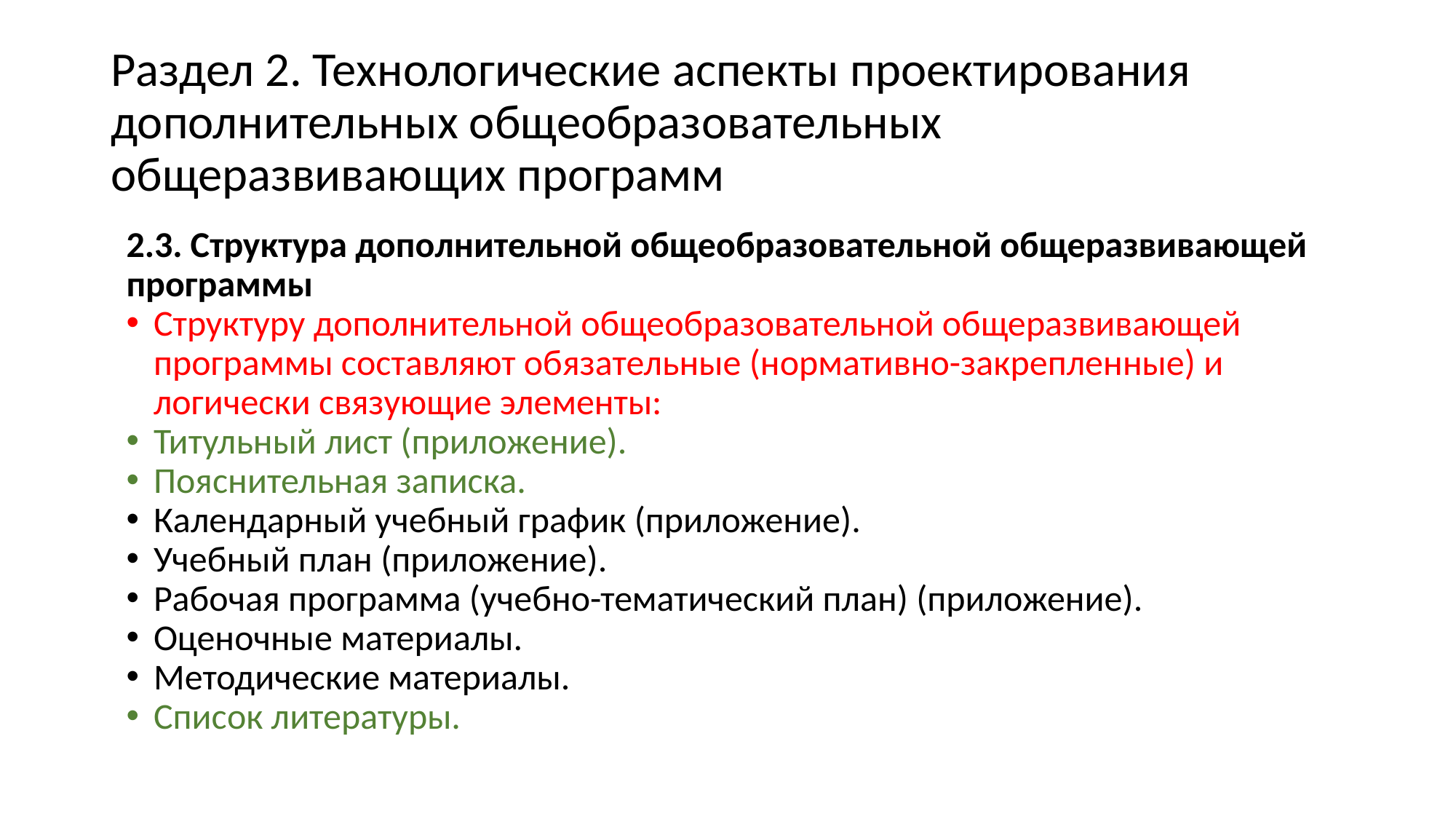

# Раздел 2. Технологические аспекты проектирования дополнительных общеобразовательных общеразвивающих программ
2.3. Структура дополнительной общеобразовательной общеразвивающей программы
Структуру дополнительной общеобразовательной общеразвивающей программы составляют обязательные (нормативно-закрепленные) и логически связующие элементы:
Титульный лист (приложение).
Пояснительная записка.
Календарный учебный график (приложение).
Учебный план (приложение).
Рабочая программа (учебно-тематический план) (приложение).
Оценочные материалы.
Методические материалы.
Список литературы.